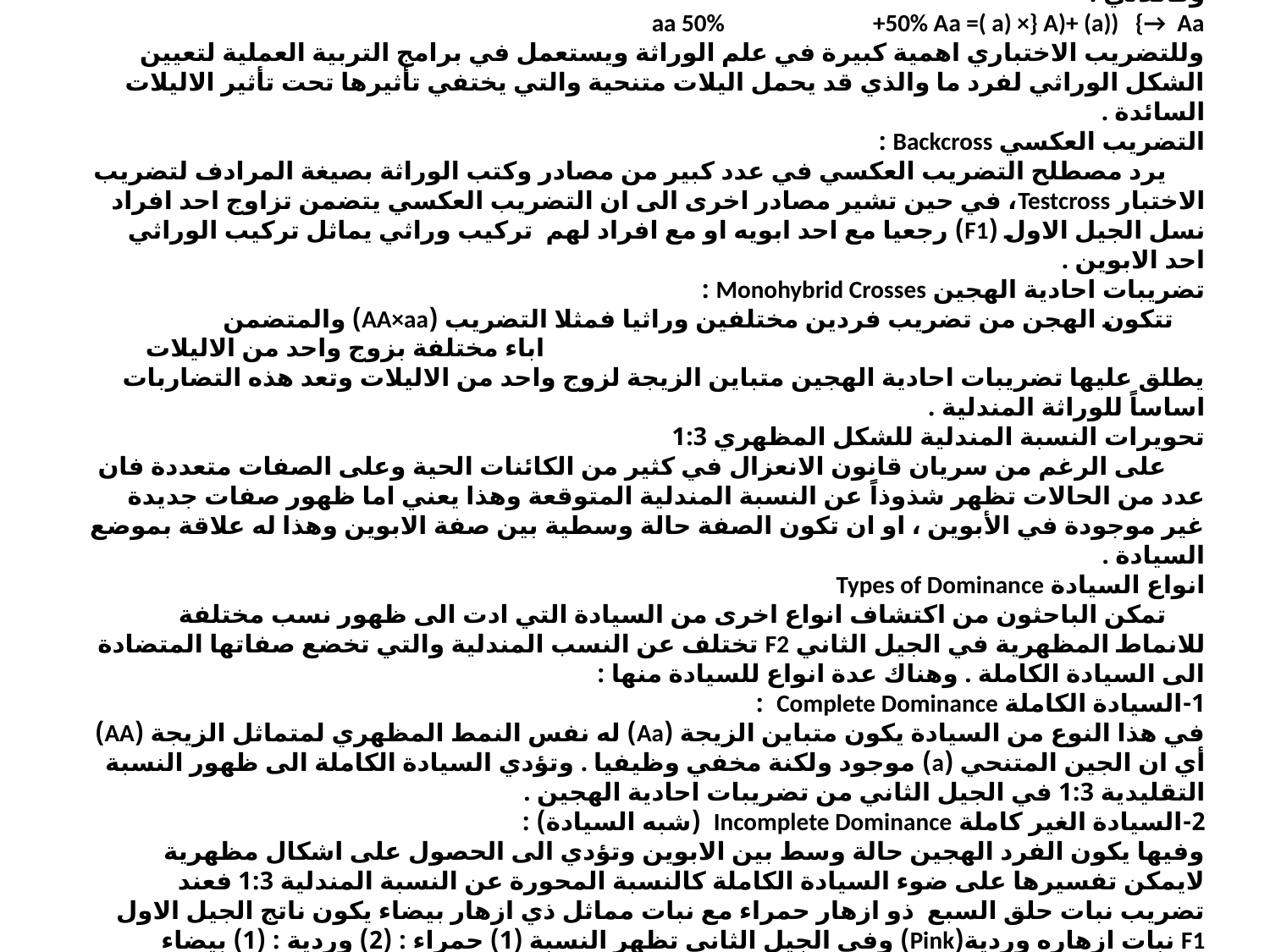

# 2- اما اذا كان التركيب الوراثي الهجين المجهول متباين الزيجة (Aa) فانه يعطي نوعين من الكميتات وهي (A) و (a) وعند تضريبه مع الاب المتنحي (aa) والذي يعطي نوع واحد من الكميتات (a) فسوف تكون نصف الذرية الناتجة حاملة للصفة السائدة والنصف الاخر حاملة الصفة المتنحية  وكاللاتي : aa 50%                           +50% Aa =( a) ×} A)+ (a))   {→  Aa وللتضريب الاختباري اهمية كبيرة في علم الوراثة ويستعمل في برامج التربية العملية لتعيين الشكل الوراثي لفرد ما والذي قد يحمل اليلات متنحية والتي يختفي تأثيرها تحت تأثير الاليلات السائدة . التضريب العكسي Backcross : يرد مصطلح التضريب العكسي في عدد كبير من مصادر وكتب الوراثة بصيغة المرادف لتضريب الاختبار Testcross، في حين تشير مصادر اخرى الى ان التضريب العكسي يتضمن تزاوج احد افراد نسل الجيل الاول (F1) رجعيا مع احد ابويه او مع افراد لهم  تركيب وراثي يماثل تركيب الوراثي احد الابوين . تضريبات احادية الهجين Monohybrid Crosses : تتكون الهجن من تضريب فردين مختلفين وراثيا فمثلا التضريب (AA×aa) والمتضمن                                                                                                                              اباء مختلفة بزوج واحد من الاليلات يطلق عليها تضريبات احادية الهجين متباين الزيجة لزوج واحد من الاليلات وتعد هذه التضاربات اساساً للوراثة المندلية . تحويرات النسبة المندلية للشكل المظهري 1:3 على الرغم من سريان قانون الانعزال في كثير من الكائنات الحية وعلى الصفات متعددة فان عدد من الحالات تظهر شذوذاً عن النسبة المندلية المتوقعة وهذا يعني اما ظهور صفات جديدة غير موجودة في الأبوين ، او ان تكون الصفة حالة وسطية بين صفة الابوين وهذا له علاقة بموضع السيادة . انواع السيادة Types of Dominance تمكن الباحثون من اكتشاف انواع اخرى من السيادة التي ادت الى ظهور نسب مختلفة للانماط المظهرية في الجيل الثاني F2 تختلف عن النسب المندلية والتي تخضع صفاتها المتضادة الى السيادة الكاملة . وهناك عدة انواع للسيادة منها : 1-	السيادة الكاملة Complete Dominance  : في هذا النوع من السيادة يكون متباين الزيجة (Aa) له نفس النمط المظهري لمتماثل الزيجة (AA) أي ان الجين المتنحي (a) موجود ولكنة مخفي وظيفيا . وتؤدي السيادة الكاملة الى ظهور النسبة التقليدية 1:3 في الجيل الثاني من تضريبات احادية الهجين . 2-	السيادة الغير كاملة Incomplete Dominance  (شبه السيادة) : وفيها يكون الفرد الهجين حالة وسط بين الابوين وتؤدي الى الحصول على اشكال مظهرية لايمكن تفسيرها على ضوء السيادة الكاملة كالنسبة المحورة عن النسبة المندلية 1:3 فعند تضريب نبات حلق السبع  ذو ازهار حمراء مع نبات مماثل ذي ازهار بيضاء يكون ناتج الجيل الاول F1 نبات ازهاره وردية(Pink) وفي الجيل الثاني تظهر النسبة (1) حمراء : (2) وردية : (1) بيضاء بسبب السيادة غير الكاملة .